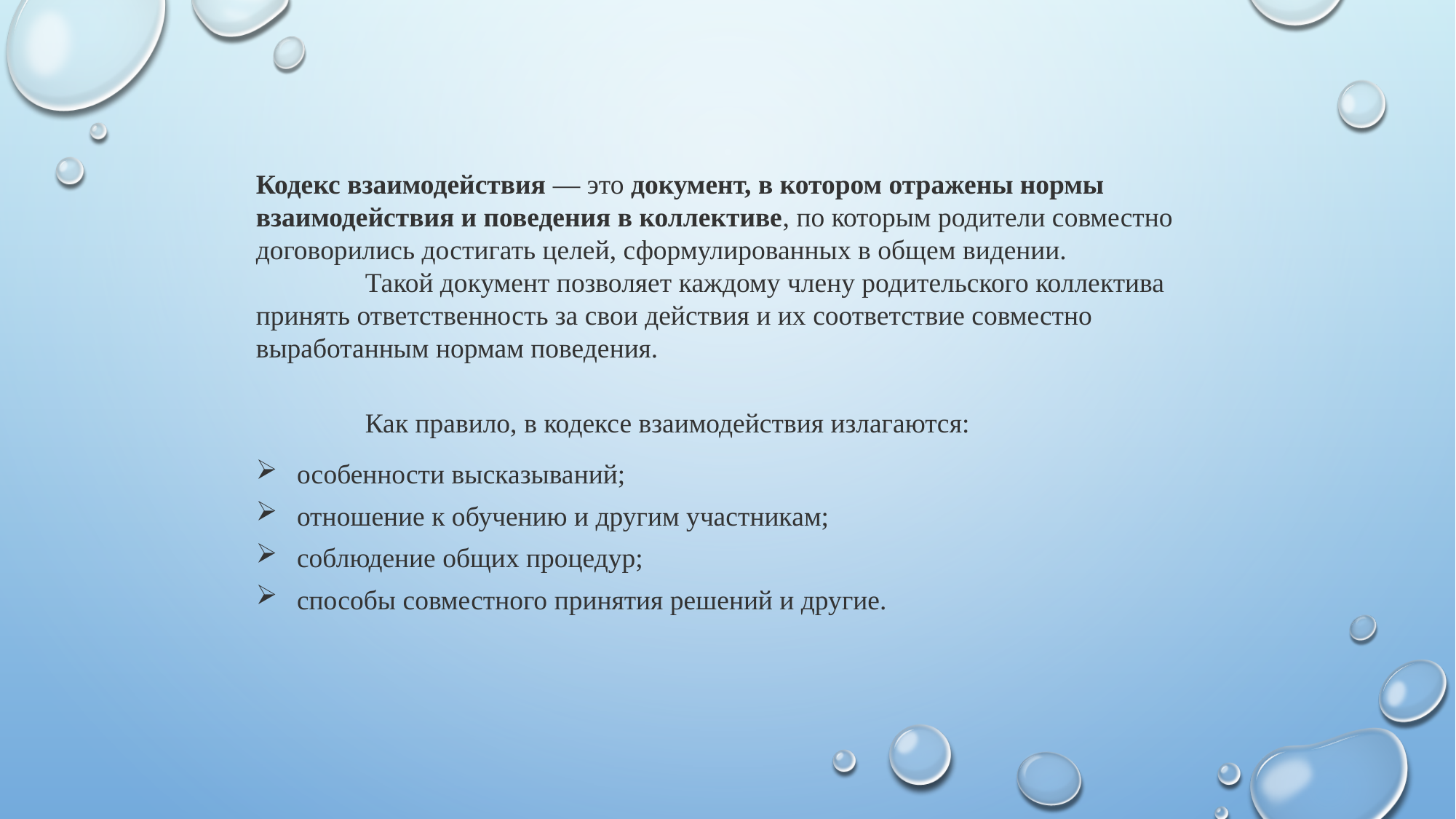

Кодекс взаимодействия — это документ, в котором отражены нормы взаимодействия и поведения в коллективе, по которым родители совместно договорились достигать целей, сформулированных в общем видении.
	Такой документ позволяет каждому члену родительского коллектива принять ответственность за свои действия и их соответствие совместно выработанным нормам поведения.

	Как правило, в кодексе взаимодействия излагаются:
особенности высказываний;
отношение к обучению и другим участникам;
соблюдение общих процедур;
способы совместного принятия решений и другие.